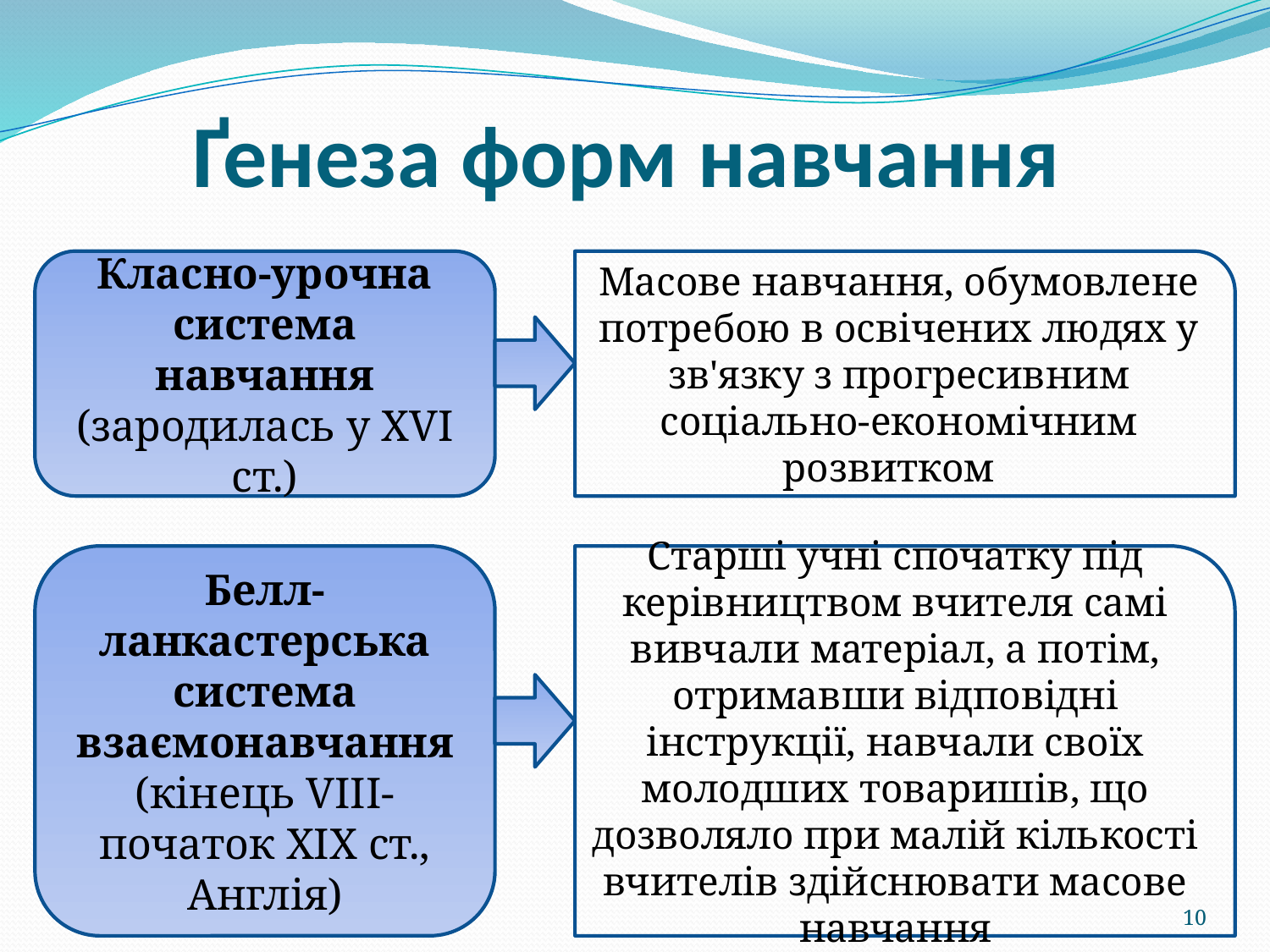

# Ґенеза форм навчання
Класно-урочна система навчання (зародилась у XVI ст.)
Масове навчання, обумовлене потребою в освічених людях у зв'язку з прогресивним соціально-економічним розвитком

Белл-ланкастерська система взаємонавчання (кінець VIII-початок ХІХ ст., Англія)
Старші учні спочатку під керівництвом вчителя самі вивчали матеріал, а потім, отримавши відповідні інструкції, навчали своїх молодших товаришів, що дозволяло при малій кількості вчителів здійснювати масове навчання

10